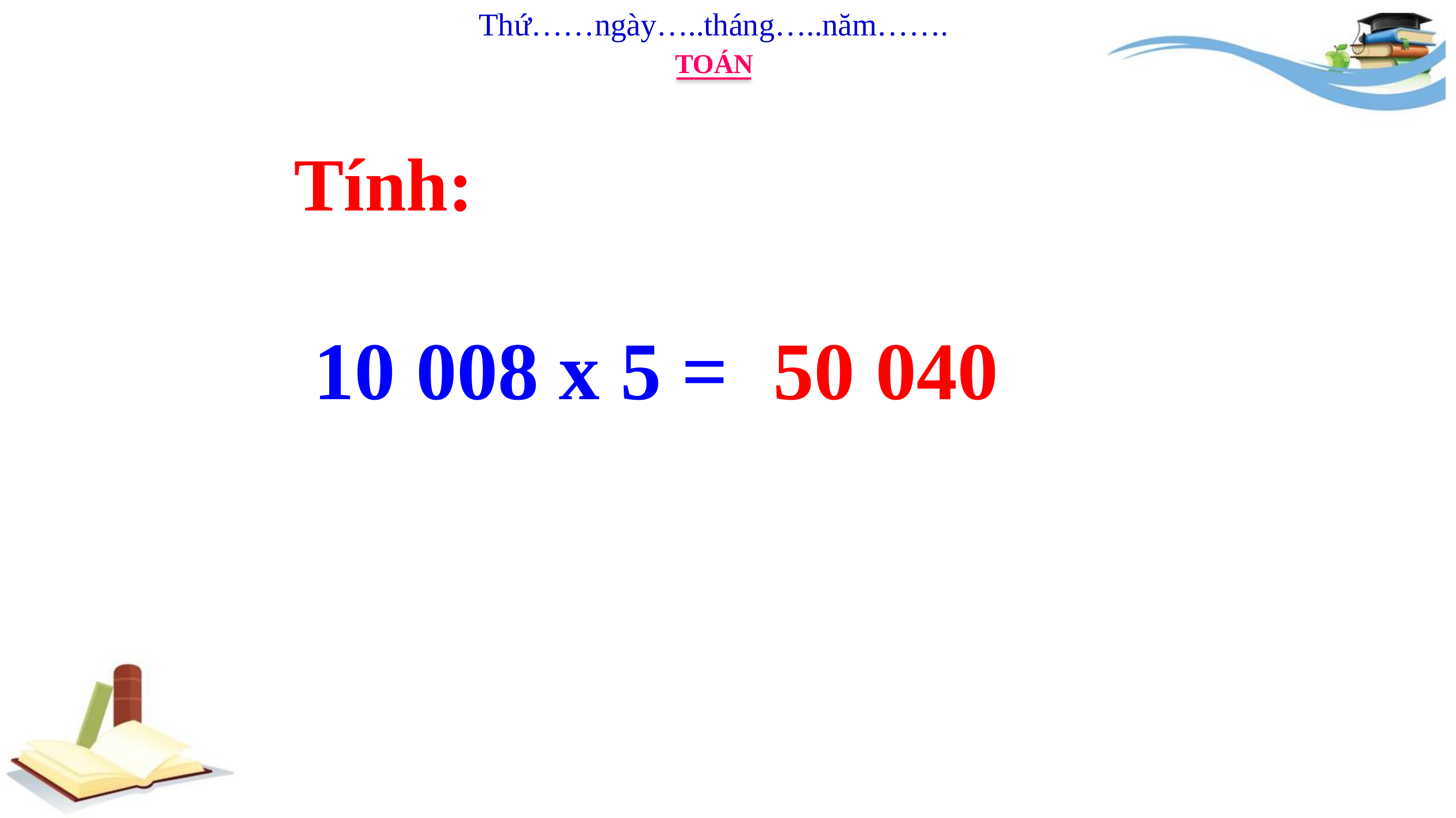

Thứ……ngày…..tháng…..năm…….
TOÁN
Tính:
10 008 x 5 =
50 040